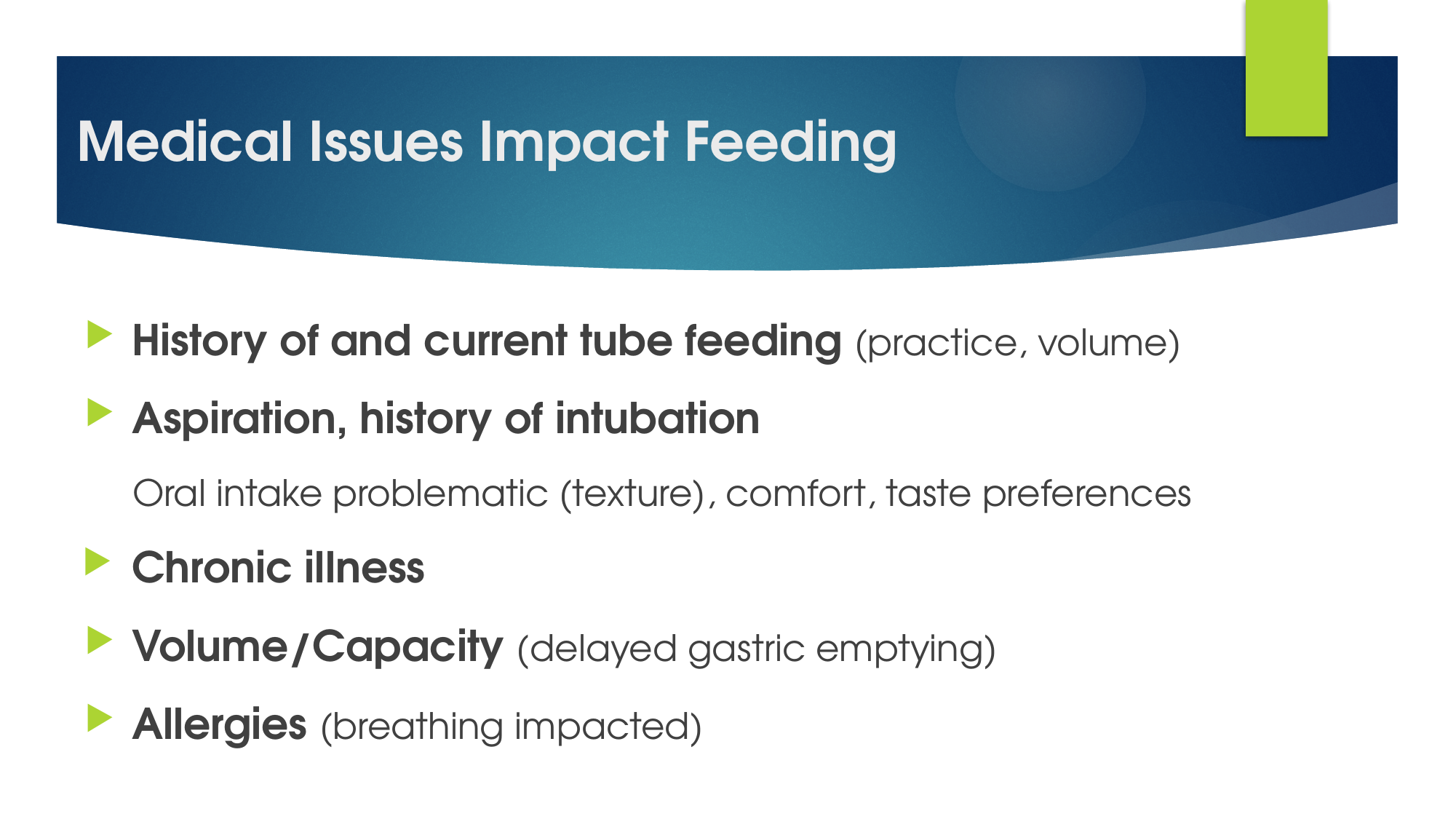

# Medical Issues Impact Feeding
History of and current tube feeding (practice, volume)
Aspiration, history of intubation
Oral intake problematic (texture), comfort, taste preferences
Chronic illness
Volume/Capacity (delayed gastric emptying)
Allergies (breathing impacted)